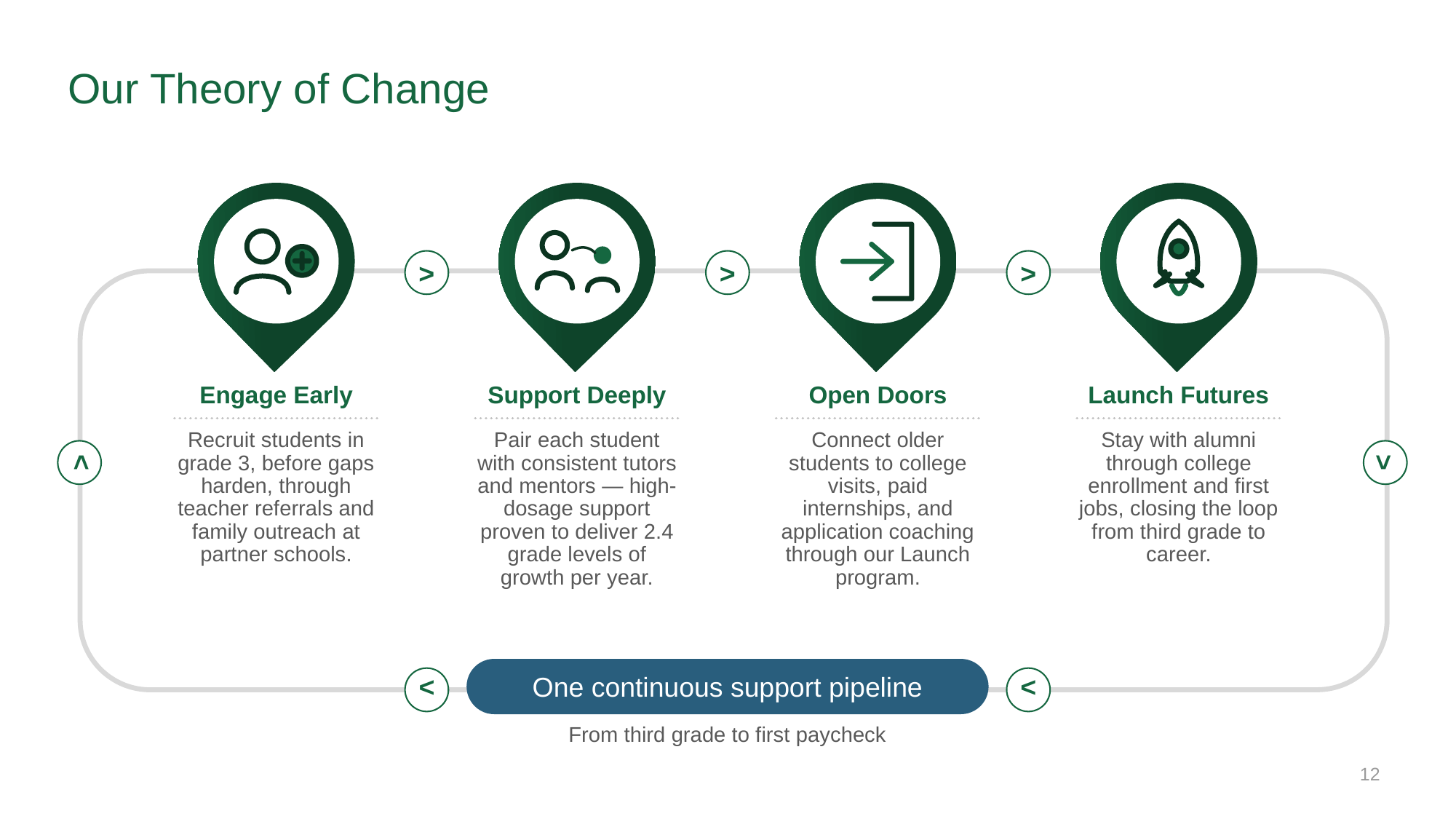

# Our Theory of Change

>
>
>

Engage Early
Support Deeply
Open Doors
Launch Futures
Recruit students in grade 3, before gaps harden, through teacher referrals and family outreach at partner schools.
Pair each student with consistent tutors and mentors — high-dosage support proven to deliver 2.4 grade levels of growth per year.
Connect older students to college visits, paid internships, and application coaching through our Launch program.
Stay with alumni through college enrollment and first jobs, closing the loop from third grade to career.
>
>
One continuous support pipeline
>
>
From third grade to first paycheck
12